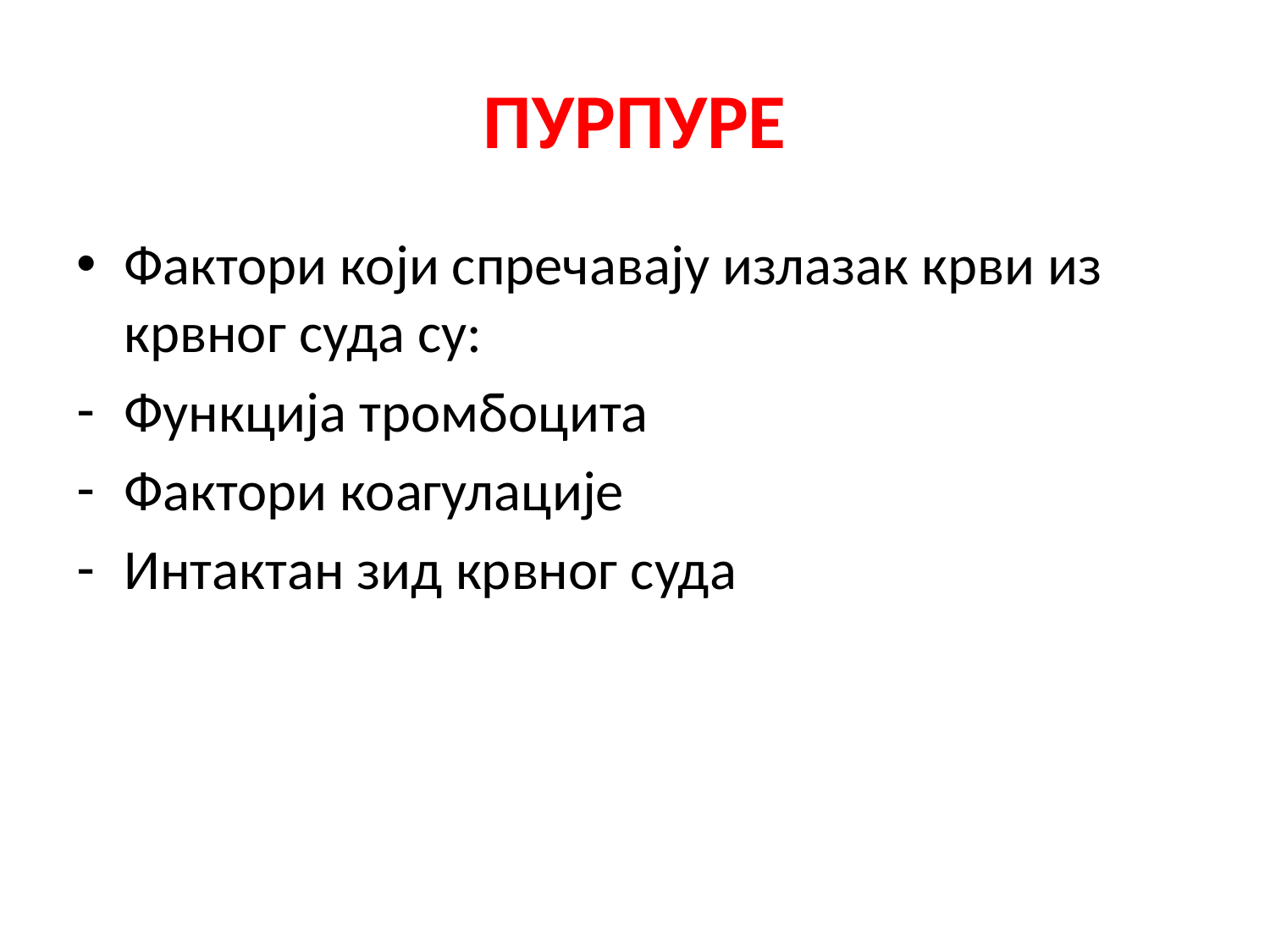

# ПУРПУРЕ
Фактори који спречавају излазак крви из крвног суда су:
Функција тромбоцита
Фактори коагулације
Интактан зид крвног суда